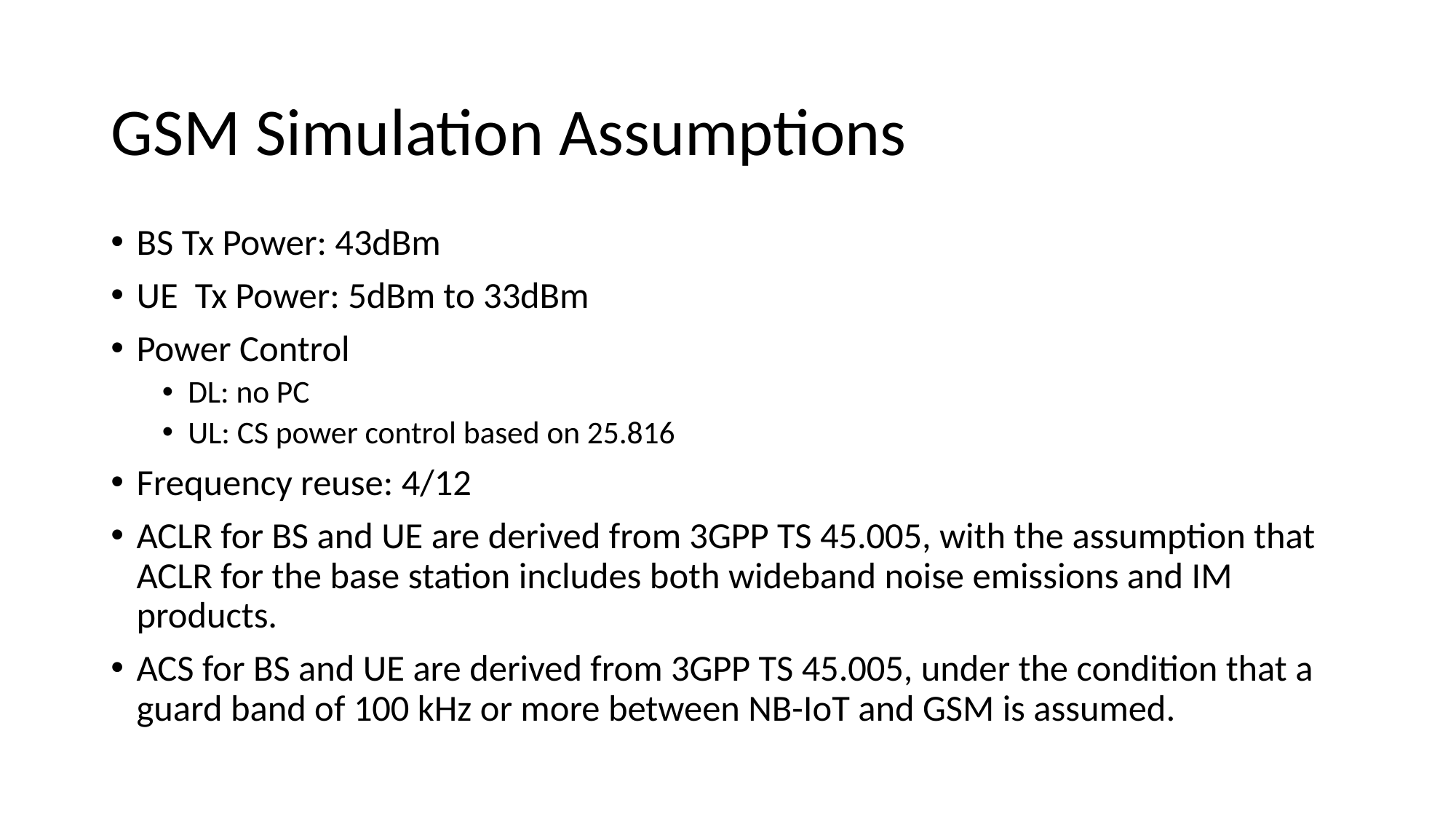

# GSM Simulation Assumptions
BS Tx Power: 43dBm
UE  Tx Power: 5dBm to 33dBm
Power Control
DL: no PC
UL: CS power control based on 25.816
Frequency reuse: 4/12
ACLR for BS and UE are derived from 3GPP TS 45.005, with the assumption that ACLR for the base station includes both wideband noise emissions and IM products.
ACS for BS and UE are derived from 3GPP TS 45.005, under the condition that a guard band of 100 kHz or more between NB-IoT and GSM is assumed.